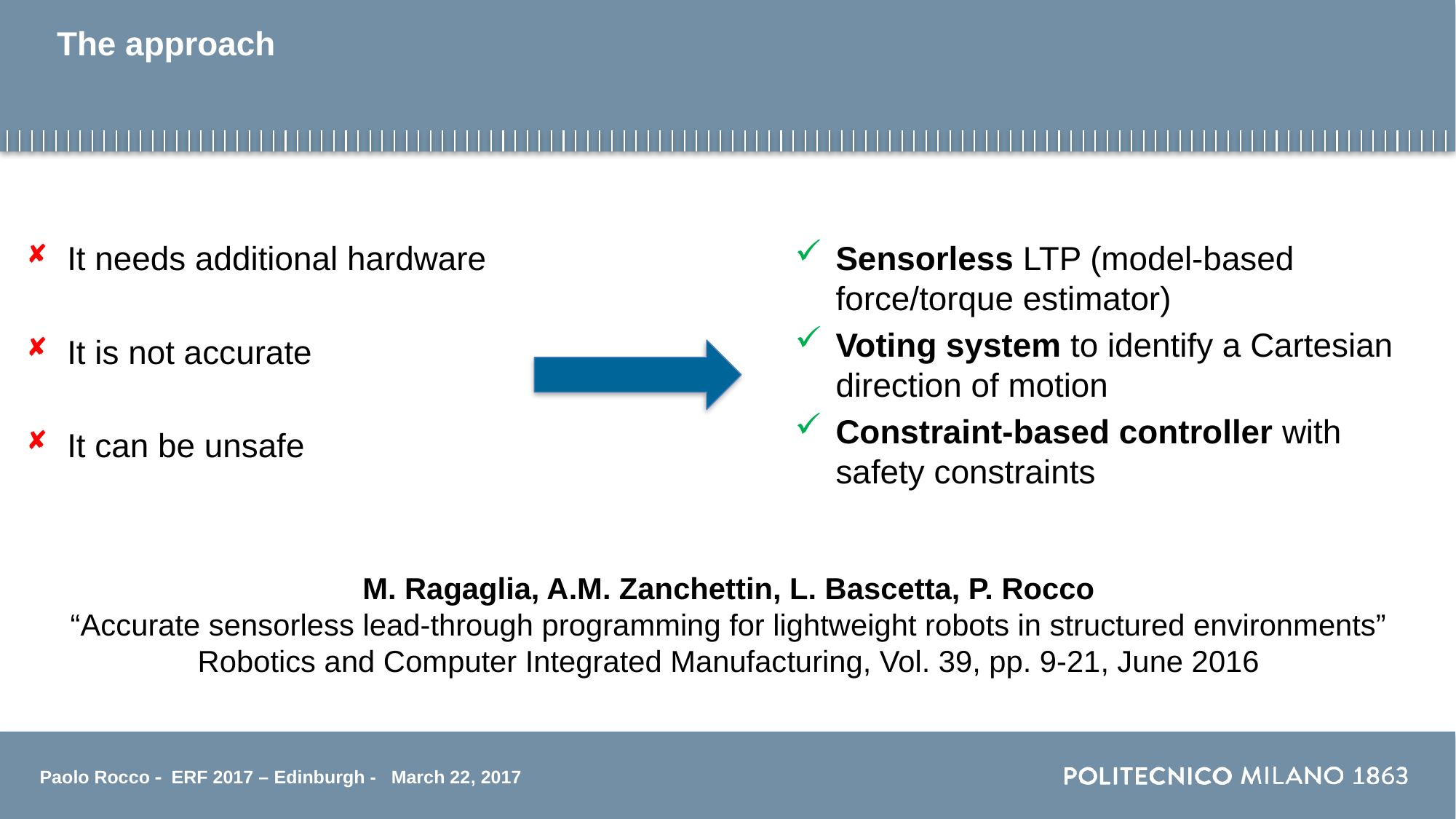

# The approach

It needs additional hardware

It is not accurate

It can be unsafe

Sensorless LTP (model-based force/torque estimator)
Voting system to identify a Cartesian direction of motion
Constraint-based controller with safety constraints

M. Ragaglia, A.M. Zanchettin, L. Bascetta, P. Rocco
“Accurate sensorless lead-through programming for lightweight robots in structured environments”
Robotics and Computer Integrated Manufacturing, Vol. 39, pp. 9-21, June 2016